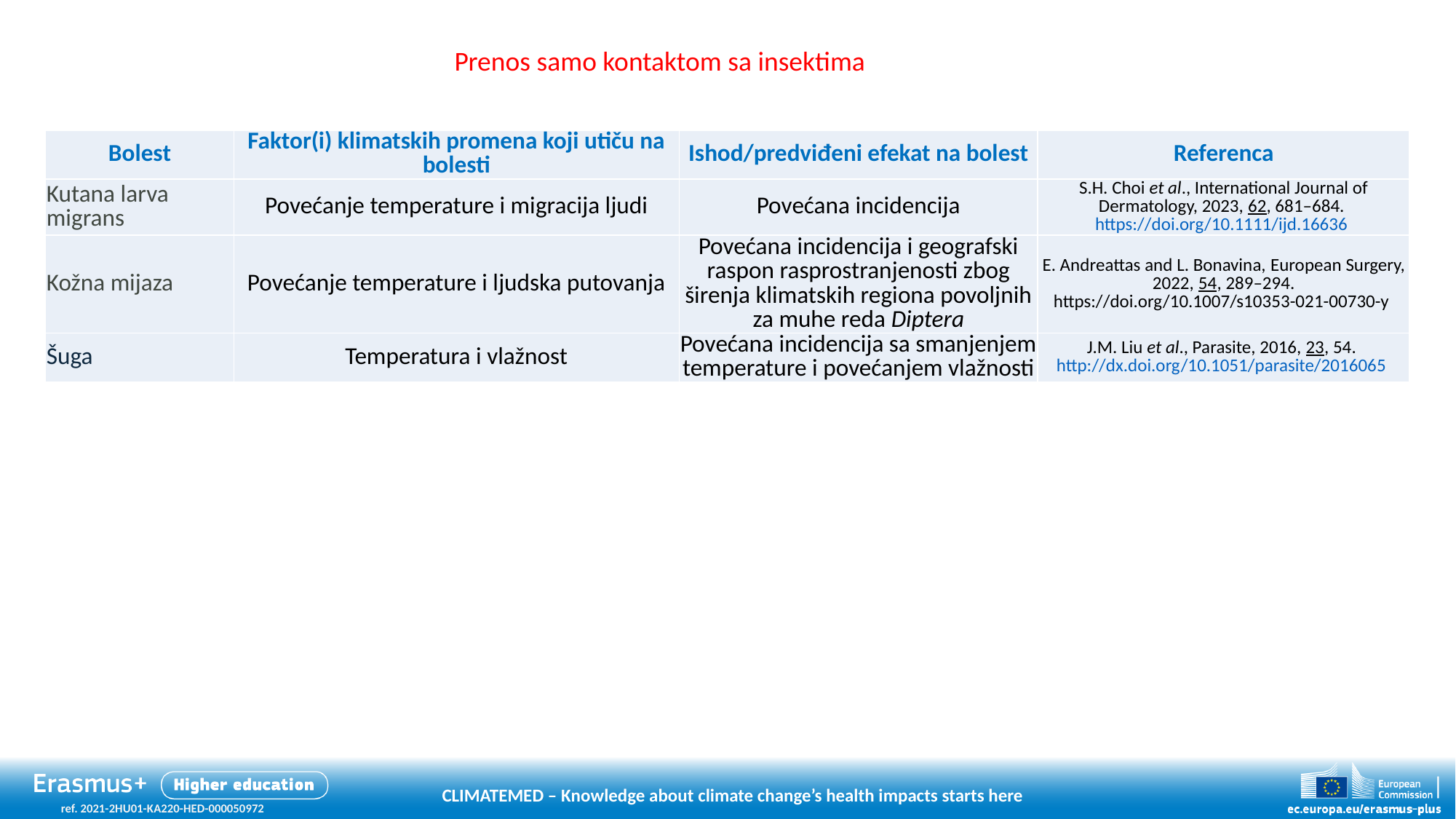

Prenos samo kontaktom sa insektima
| Bolest | Faktor(i) klimatskih promena koji utiču na bolesti | Ishod/predviđeni efekat na bolest | Referenca |
| --- | --- | --- | --- |
| Kutana larva migrans | Povećanje temperature i migracija ljudi | Povećana incidencija | S.H. Choi et al., International Journal of Dermatology, 2023, 62, 681–684. https://doi.org/10.1111/ijd.16636 |
| Kožna mijaza | Povećanje temperature i ljudska putovanja | Povećana incidencija i geografski raspon rasprostranjenosti zbog širenja klimatskih regiona povoljnih za muhe reda Diptera | E. Andreattas and L. Bonavina, European Surgery, 2022, 54, 289–294. https://doi.org/10.1007/s10353-021-00730-y |
| Šuga | Temperatura i vlažnost | Povećana incidencija sa smanjenjem temperature i povećanjem vlažnosti | J.M. Liu et al., Parasite, 2016, 23, 54. http://dx.doi.org/10.1051/parasite/2016065 |